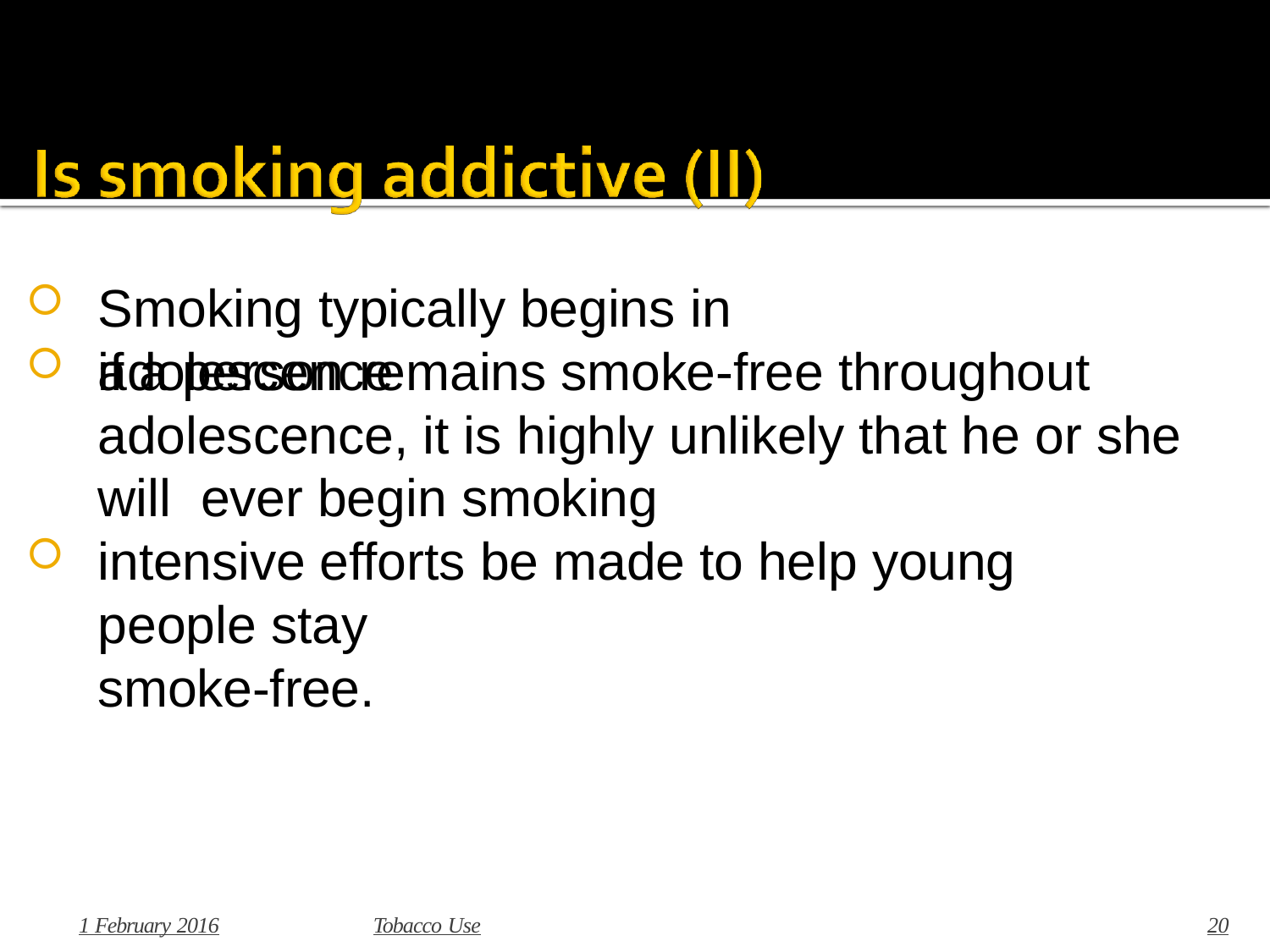

# Smoking typically begins in adolescence
if a person remains smoke-free throughout  adolescence, it is highly unlikely that he or she will  ever begin smoking
intensive efforts be made to help young people stay
smoke-free.
1 February 2016
Tobacco Use
20